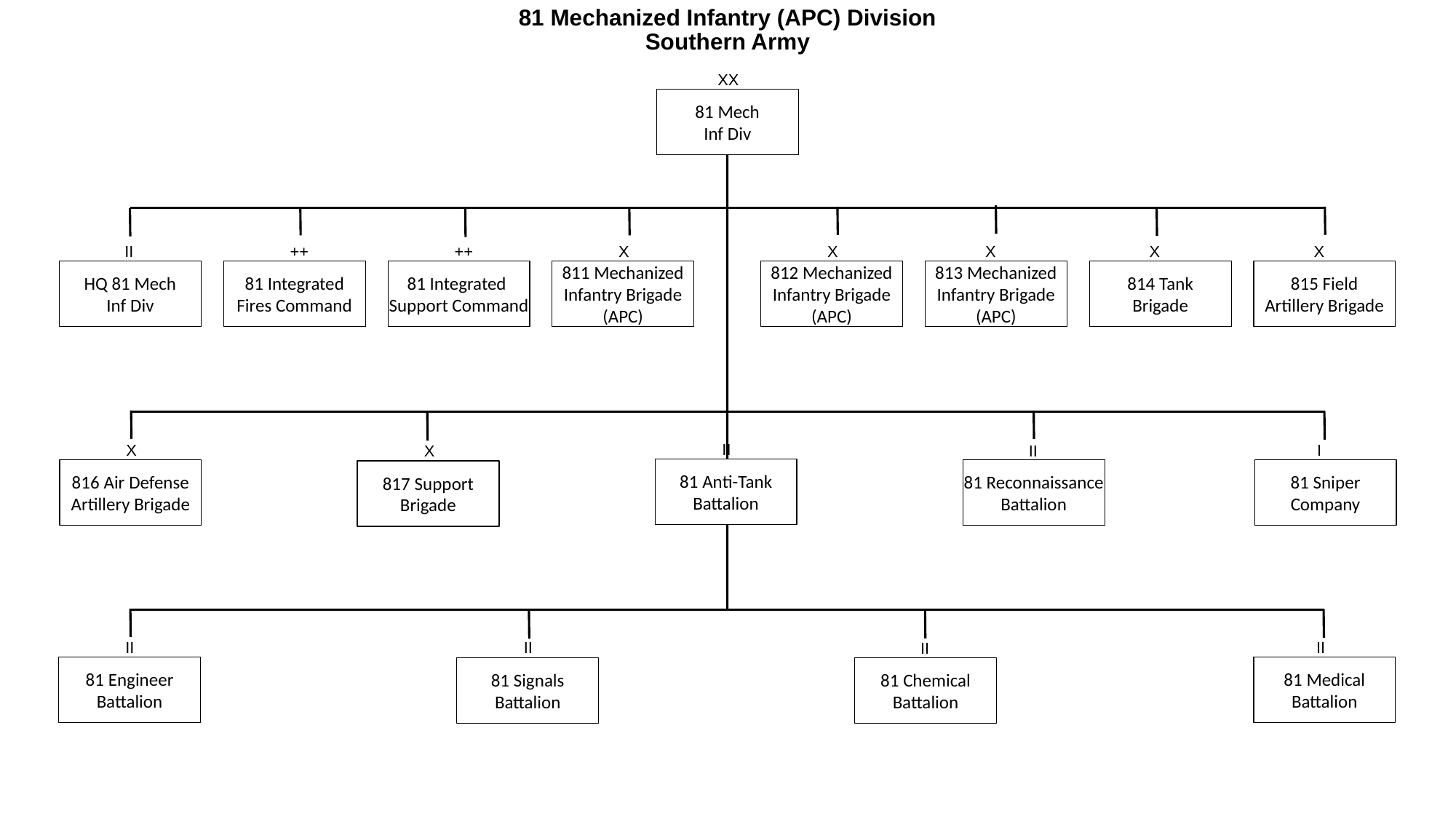

# 81 Mechanized Infantry (APC) Division Southern Army
XX
81 Mech
Inf Div
II
++
++
X
X
X
X
X
HQ 81 Mech
Inf Div
81 Integrated
Fires Command
81 Integrated
Support Command
811 Mechanized Infantry Brigade (APC)
812 Mechanized Infantry Brigade (APC)
813 Mechanized Infantry Brigade (APC)
814 Tank
Brigade
815 Field
Artillery Brigade
II
X
I
X
II
81 Anti-Tank
Battalion
81 Reconnaissance
Battalion
816 Air Defense
Artillery Brigade
81 Sniper
Company
817 Support
Brigade
II
II
II
II
81 Engineer
Battalion
81 Medical
Battalion
81 Signals
Battalion
81 Chemical
Battalion